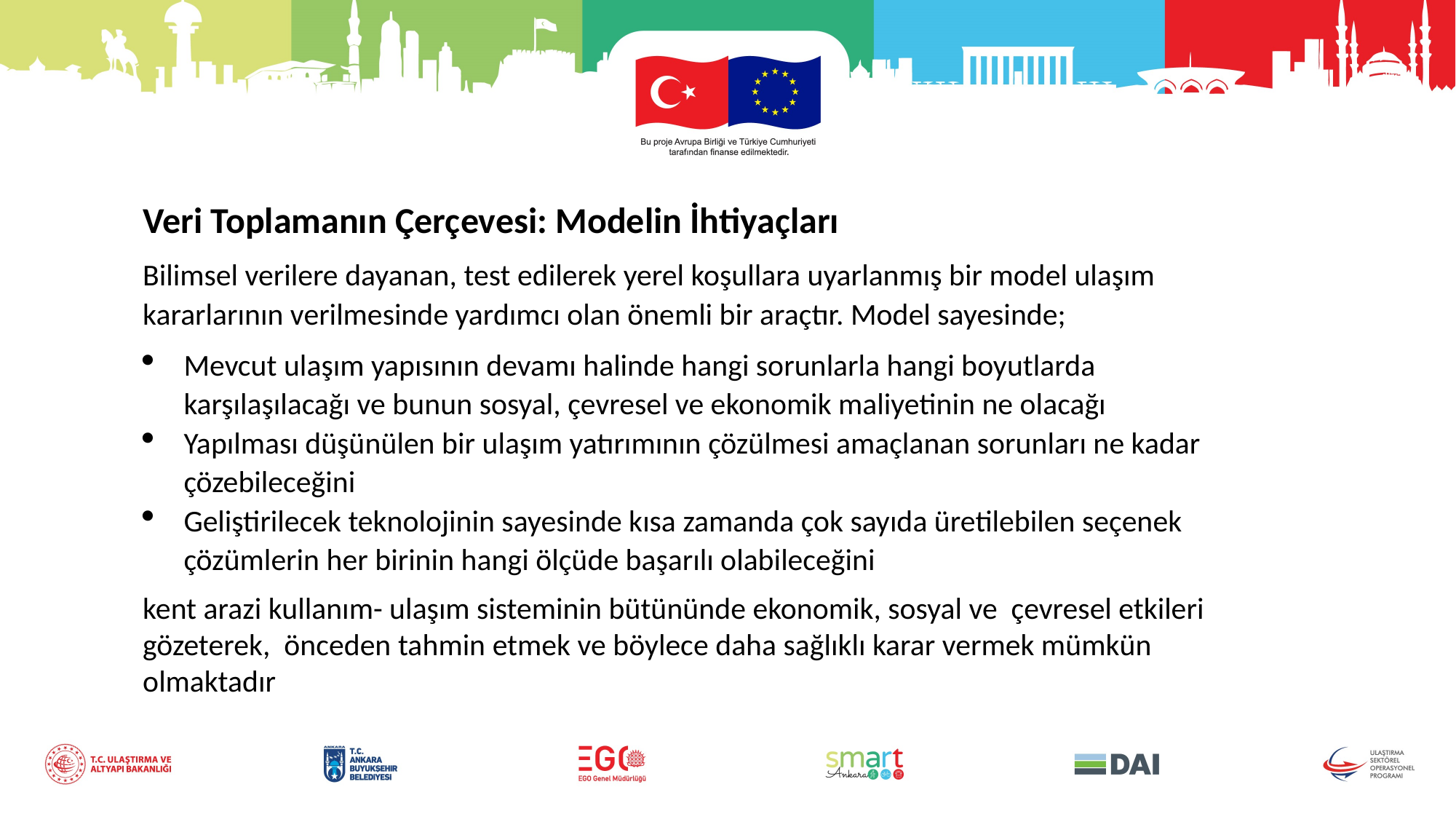

Veri Toplamanın Çerçevesi: Modelin İhtiyaçları
Bilimsel verilere dayanan, test edilerek yerel koşullara uyarlanmış bir model ulaşım kararlarının verilmesinde yardımcı olan önemli bir araçtır. Model sayesinde;
Mevcut ulaşım yapısının devamı halinde hangi sorunlarla hangi boyutlarda karşılaşılacağı ve bunun sosyal, çevresel ve ekonomik maliyetinin ne olacağı
Yapılması düşünülen bir ulaşım yatırımının çözülmesi amaçlanan sorunları ne kadar çözebileceğini
Geliştirilecek teknolojinin sayesinde kısa zamanda çok sayıda üretilebilen seçenek çözümlerin her birinin hangi ölçüde başarılı olabileceğini
kent arazi kullanım- ulaşım sisteminin bütününde ekonomik, sosyal ve  çevresel etkileri gözeterek,  önceden tahmin etmek ve böylece daha sağlıklı karar vermek mümkün olmaktadır